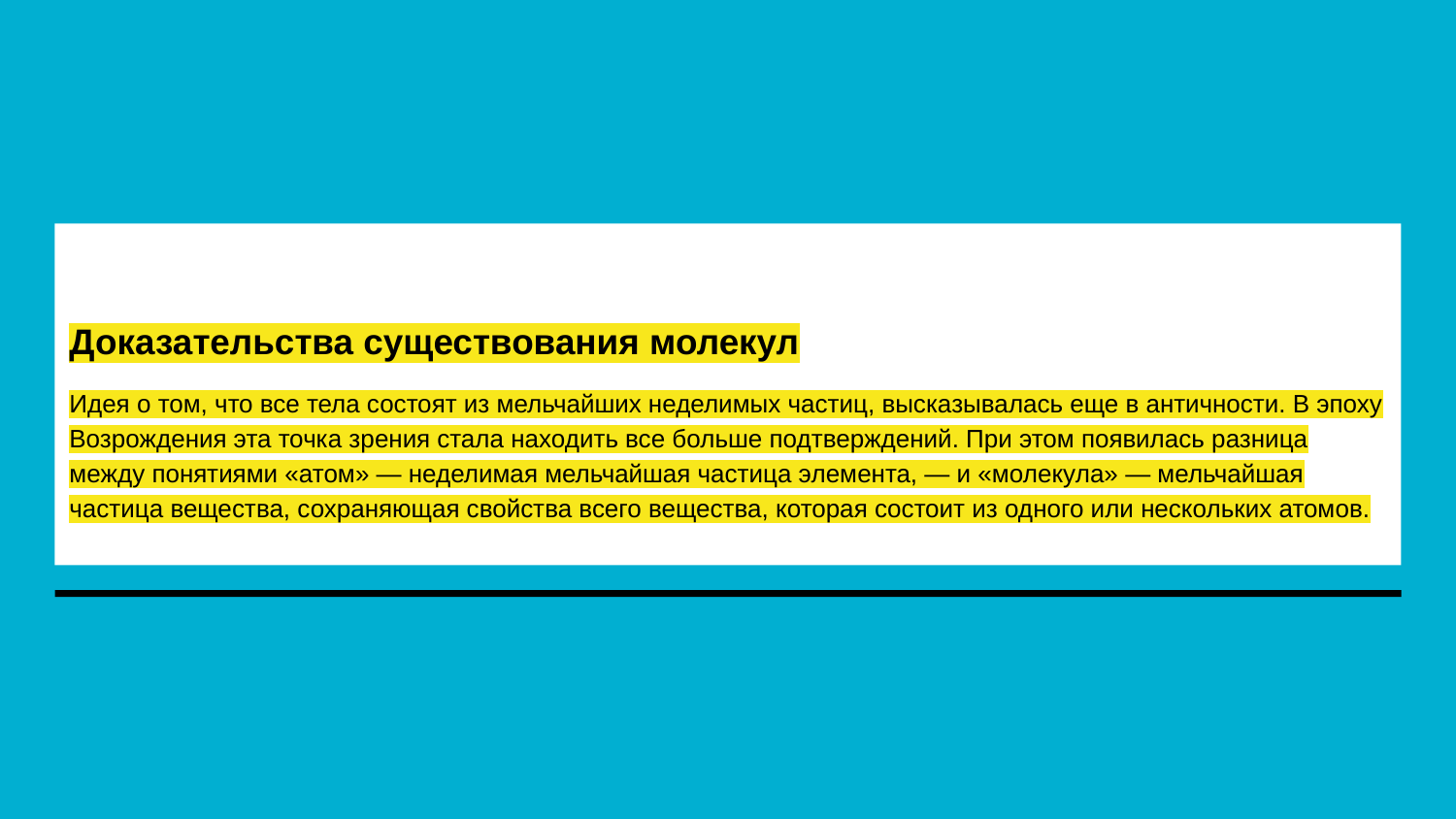

# Доказательства существования молекул
Идея о том, что все тела состоят из мельчайших неделимых частиц, высказывалась еще в античности. В эпоху Возрождения эта точка зрения стала находить все больше подтверждений. При этом появилась разница между понятиями «атом» — неделимая мельчайшая частица элемента, — и «молекула» — мельчайшая частица вещества, сохраняющая свойства всего вещества, которая состоит из одного или нескольких атомов.